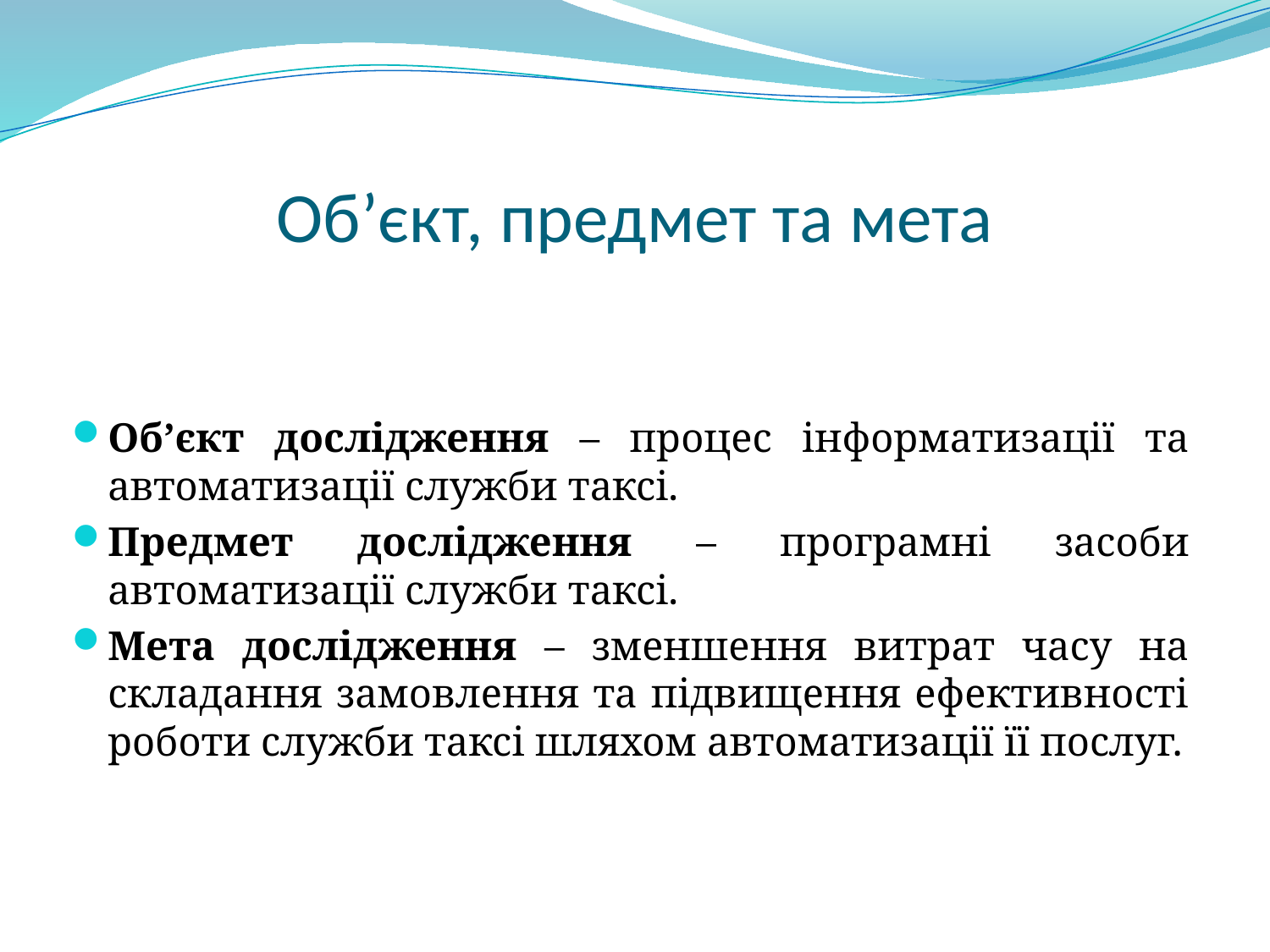

# Об’єкт, предмет та мета
Об’єкт дослідження – процес інформатизації та автоматизації служби таксі.
Предмет дослідження – програмні засоби автоматизації служби таксі.
Мета дослідження – зменшення витрат часу на складання замовлення та підвищення ефективності роботи служби таксі шляхом автоматизації її послуг.